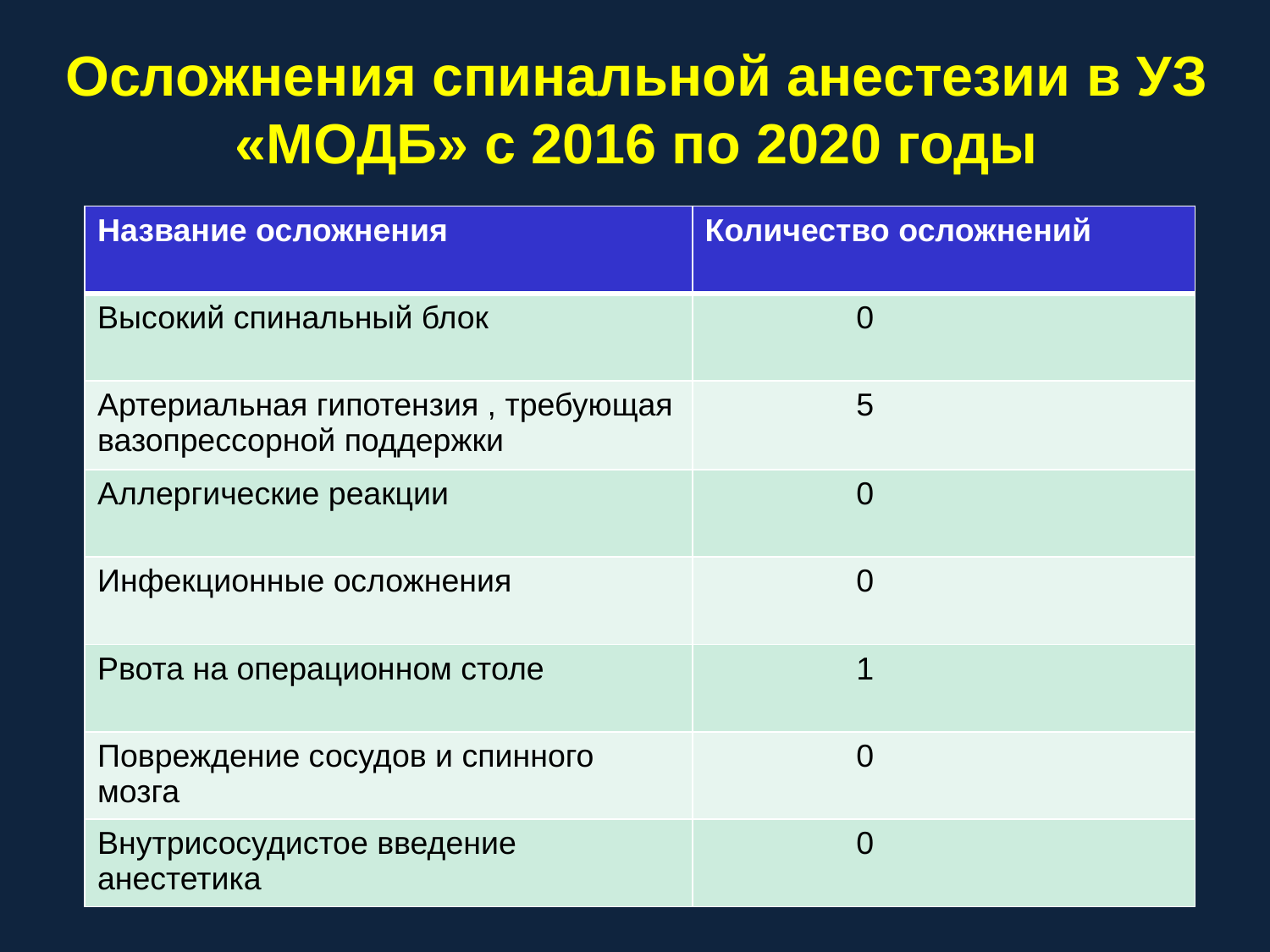

Осложнения спинальной анестезии в УЗ «МОДБ» с 2016 по 2020 годы
| Название осложнения | Количество осложнений |
| --- | --- |
| Высокий спинальный блок | 0 |
| Артериальная гипотензия , требующая вазопрессорной поддержки | 5 |
| Аллергические реакции | 0 |
| Инфекционные осложнения | 0 |
| Рвота на операционном столе | 1 |
| Повреждение сосудов и спинного мозга | 0 |
| Внутрисосудистое введение анестетика | 0 |